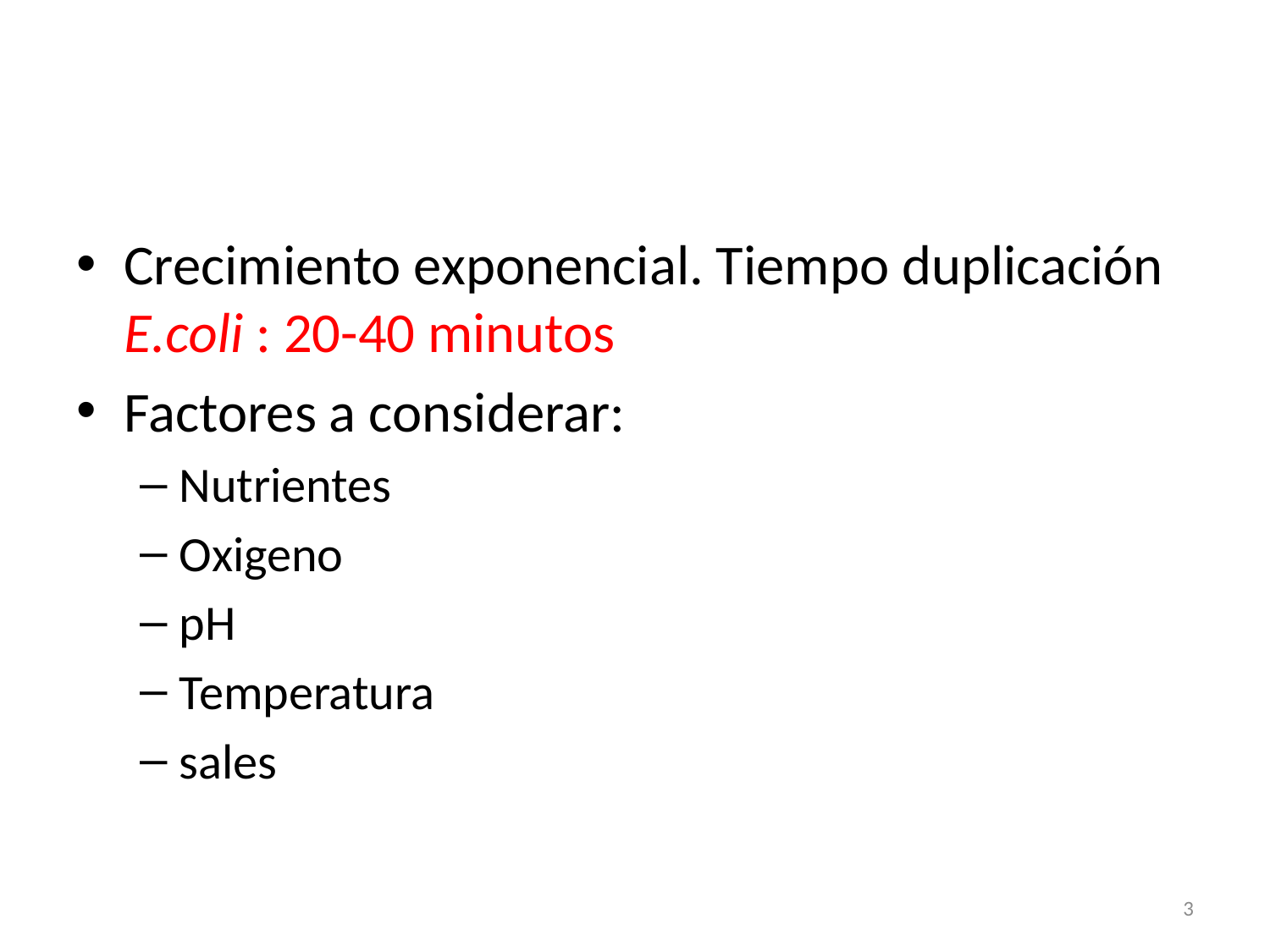

#
Crecimiento exponencial. Tiempo duplicación E.coli : 20-40 minutos
Factores a considerar:
Nutrientes
Oxigeno
pH
Temperatura
sales

3